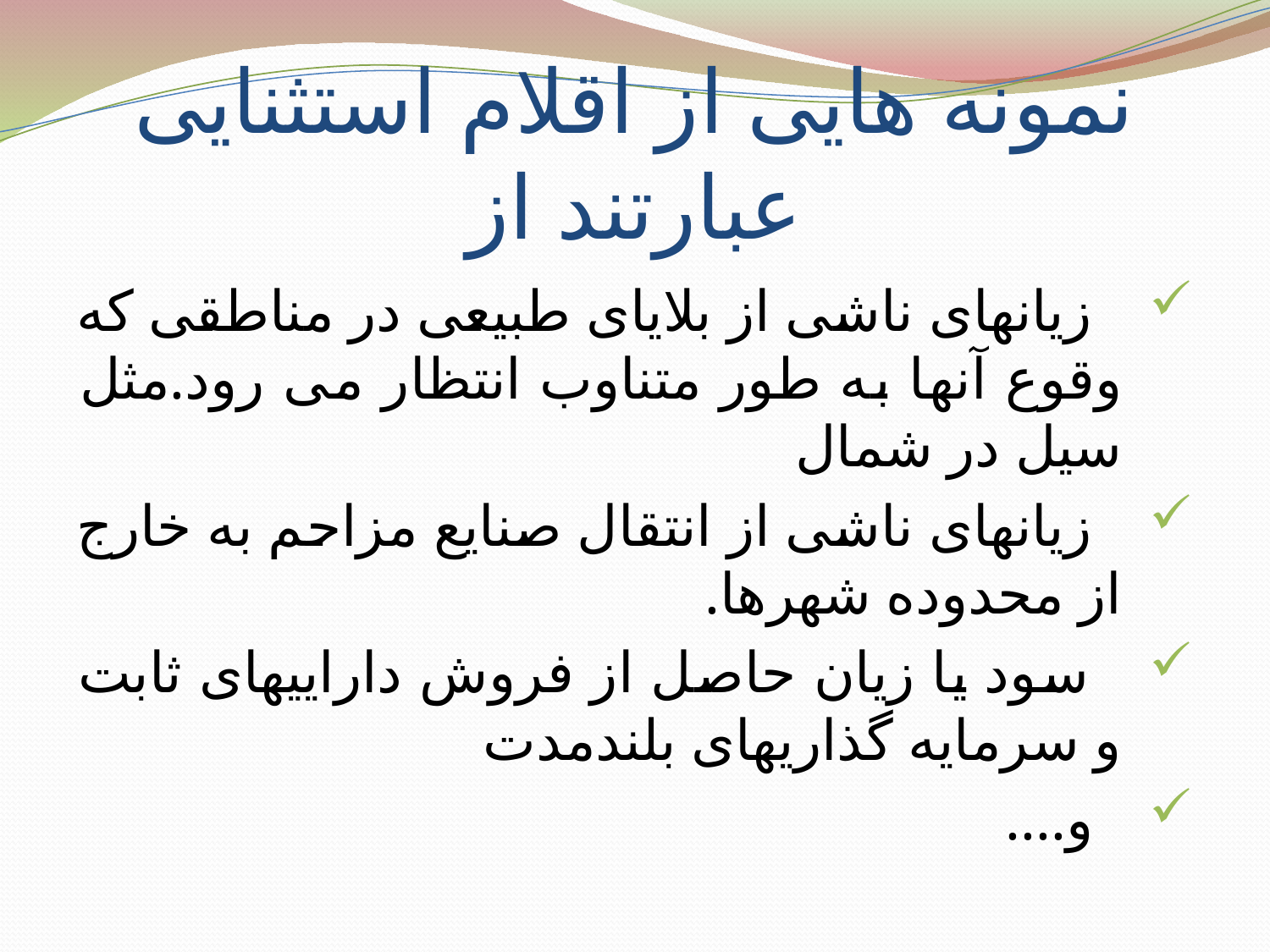

# نمونه هایی از اقلام استثنایی عبارتند از
  زیانهای ناشی از بلایای طبیعی در مناطقی که وقوع آنها به طور متناوب انتظار می رود.مثل سیل در شمال
  زیانهای ناشی از انتقال صنایع مزاحم به خارج از محدوده شهرها.
  سود یا زیان حاصل از فروش داراییهای ثابت و سرمایه گذاریهای بلندمدت
  و....